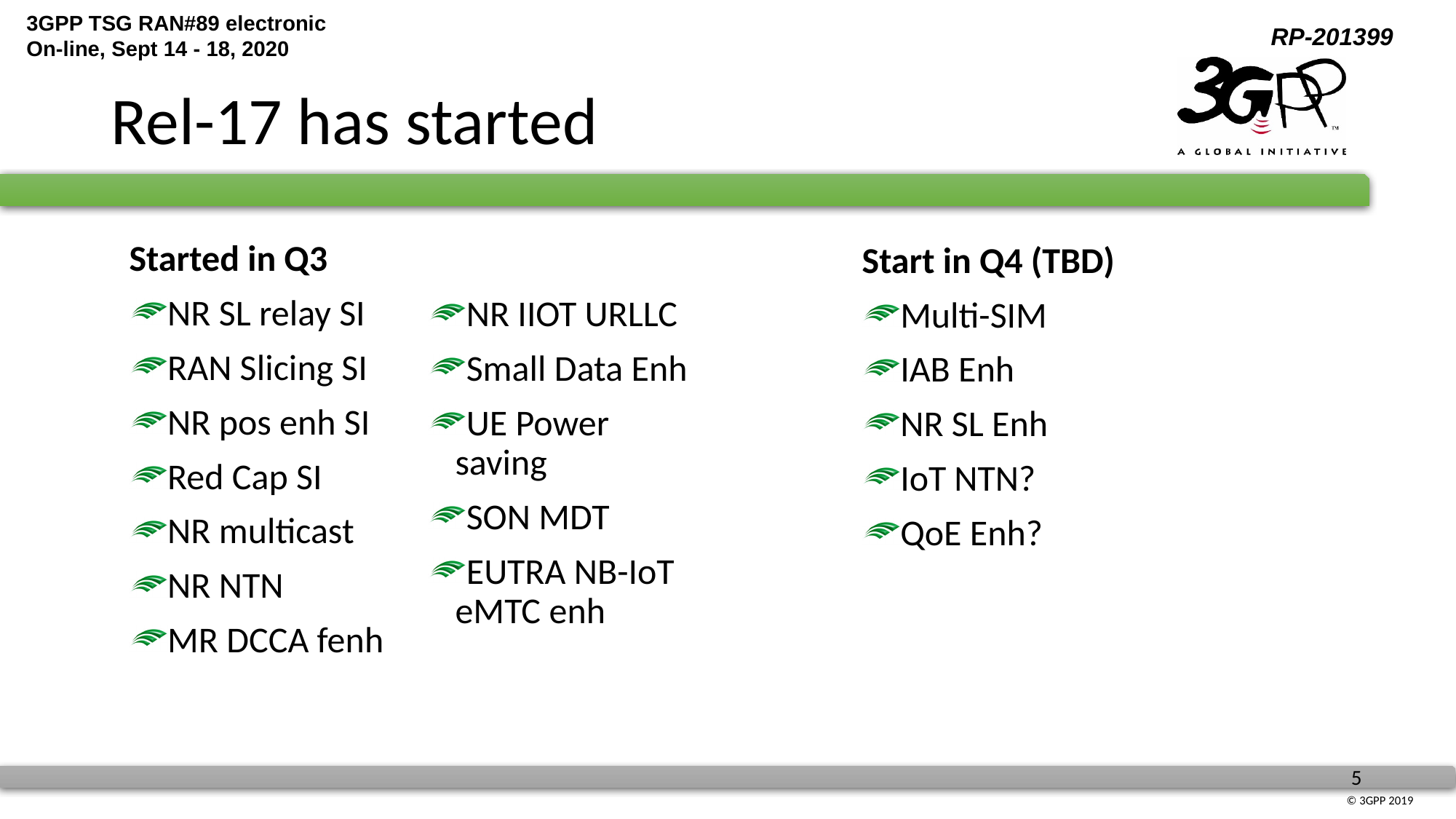

# Rel-17 has started
Started in Q3
NR SL relay SI
RAN Slicing SI
NR pos enh SI
Red Cap SI
NR multicast
NR NTN
MR DCCA fenh

Start in Q4 (TBD)
Multi-SIM
IAB Enh
NR SL Enh
IoT NTN?
QoE Enh?

NR IIOT URLLC
Small Data Enh
UE Power saving
SON MDT
EUTRA NB-IoT eMTC enh